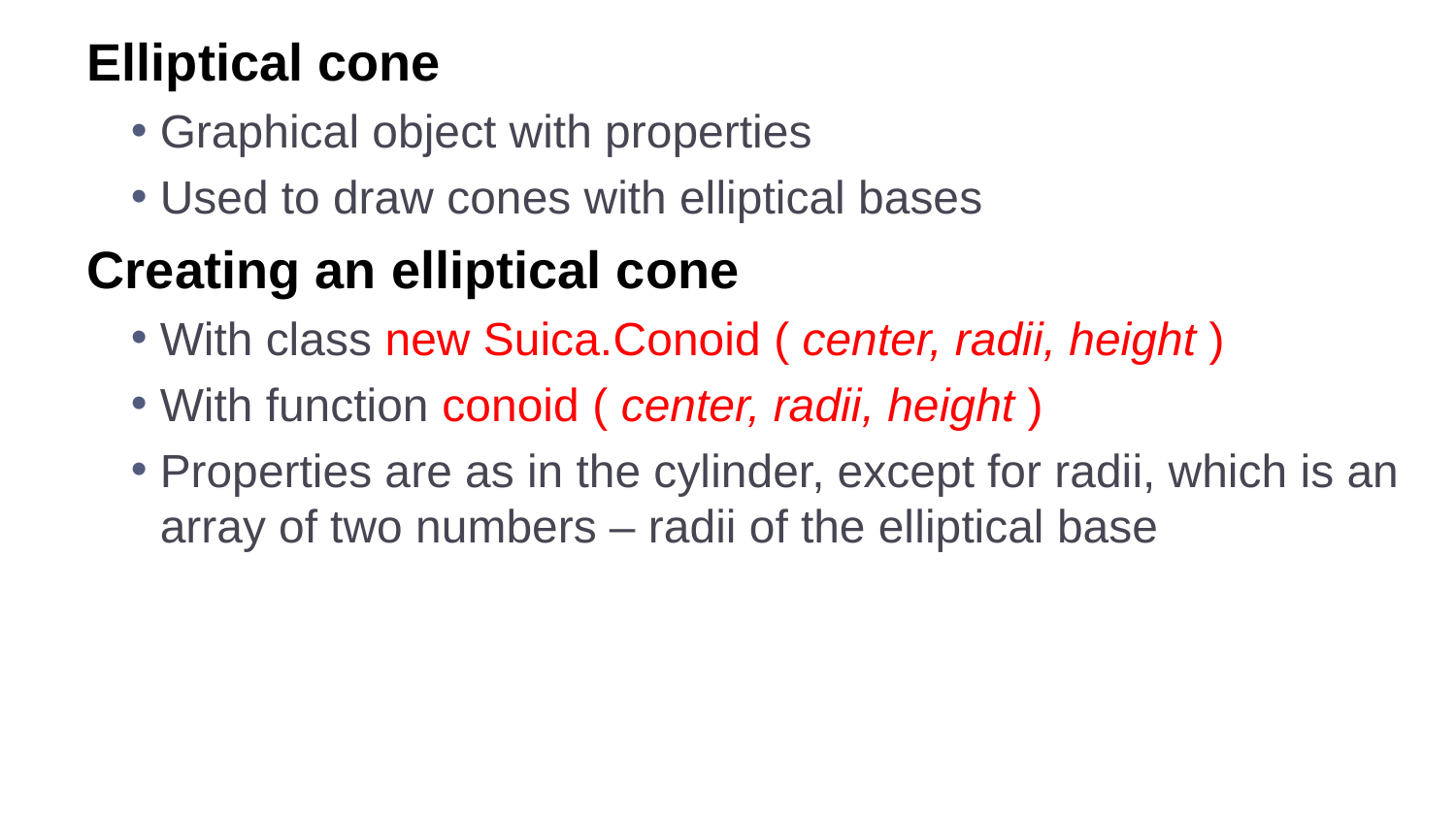

Elliptical cone
Graphical object with properties
Used to draw cones with elliptical bases
Creating an elliptical cone
With class new Suica.Conoid ( center, radii, height )
With function conoid ( center, radii, height )
Properties are as in the cylinder, except for radii, which is an array of two numbers – radii of the elliptical base